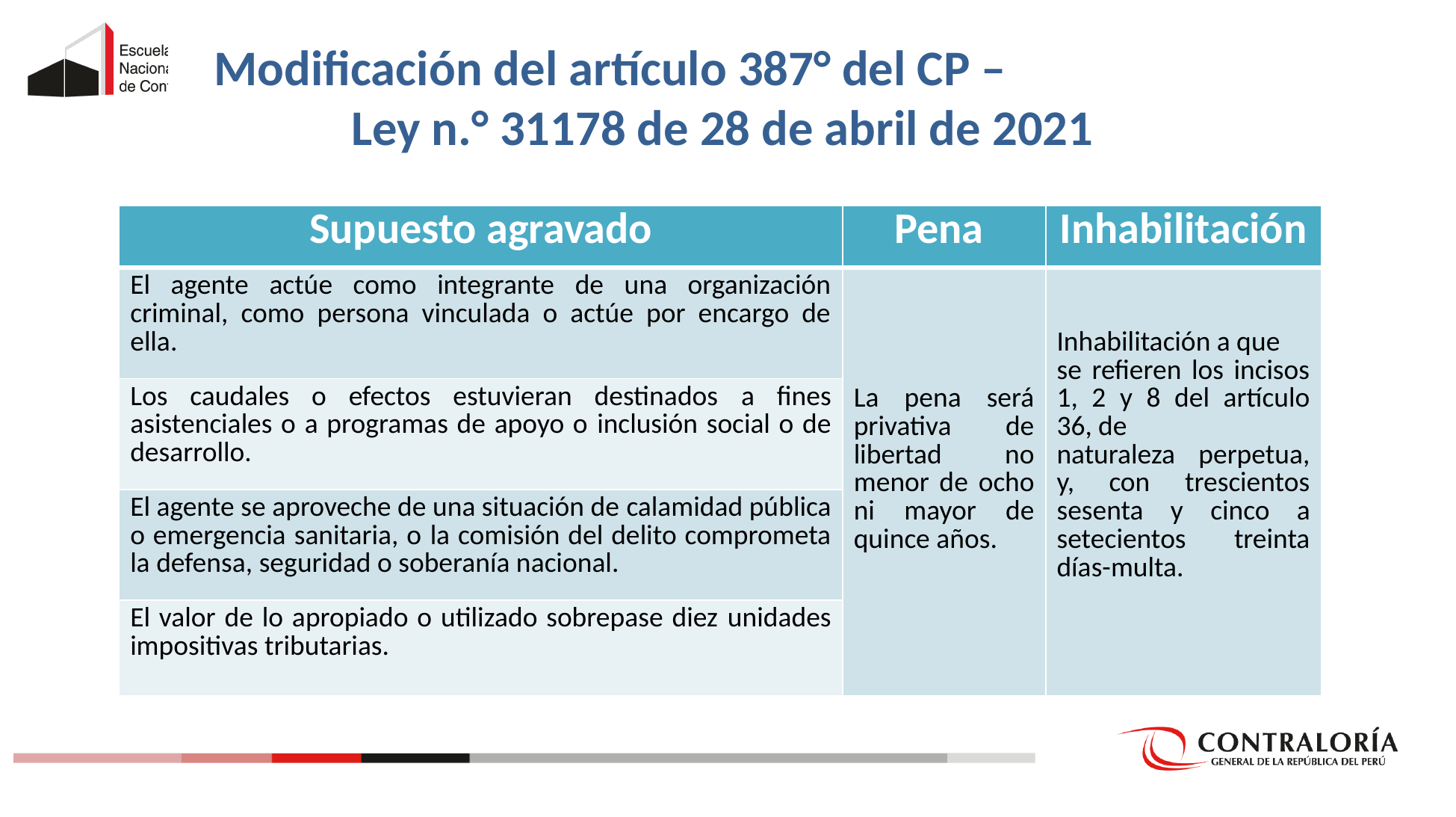

Modificación del artículo 387° del CP –                      Ley n.° 31178 de 28 de abril de 2021
| Supuesto agravado | Pena | Inhabilitación |
| --- | --- | --- |
| El agente actúe como integrante de una organización criminal, como persona vinculada o actúe por encargo de ella. | La pena será privativa de libertad no menor de ocho ni mayor de quince años. | Inhabilitación a que se refieren los incisos 1, 2 y 8 del artículo 36, de naturaleza perpetua, y, con trescientos sesenta y cinco a setecientos treinta días-multa. |
| Los caudales o efectos estuvieran destinados a fines asistenciales o a programas de apoyo o inclusión social o de desarrollo. |  |  |
| El agente se aproveche de una situación de calamidad pública o emergencia sanitaria, o la comisión del delito comprometa la defensa, seguridad o soberanía nacional. |  |  |
| El valor de lo apropiado o utilizado sobrepase diez unidades impositivas tributarias. |  |  |